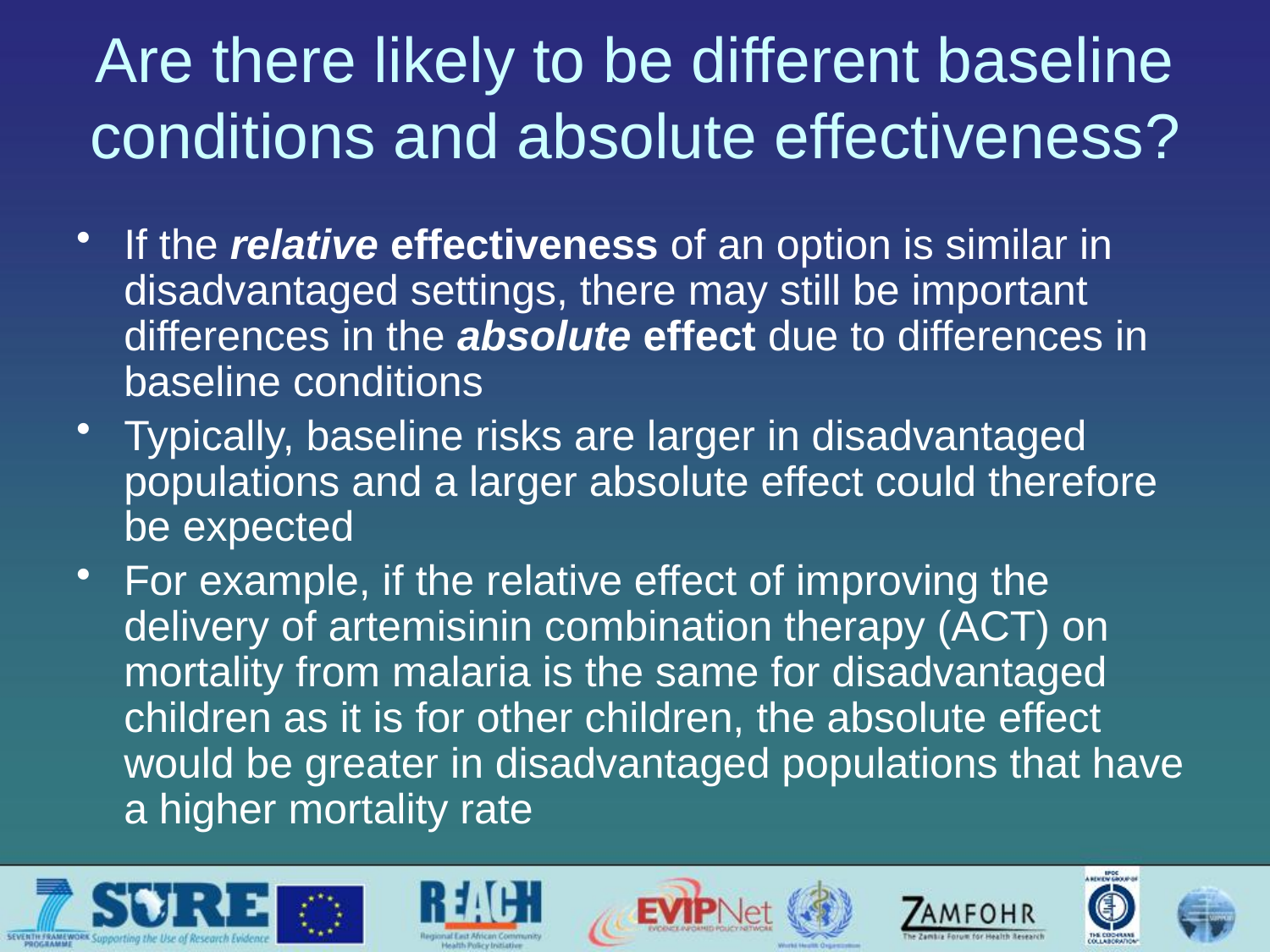

# Are there likely to be different baseline conditions and absolute effectiveness?
If the relative effectiveness of an option is similar in disadvantaged settings, there may still be important differences in the absolute effect due to differences in baseline conditions
Typically, baseline risks are larger in disadvantaged populations and a larger absolute effect could therefore be expected
For example, if the relative effect of improving the delivery of artemisinin combination therapy (ACT) on mortality from malaria is the same for disadvantaged children as it is for other children, the absolute effect would be greater in disadvantaged populations that have a higher mortality rate